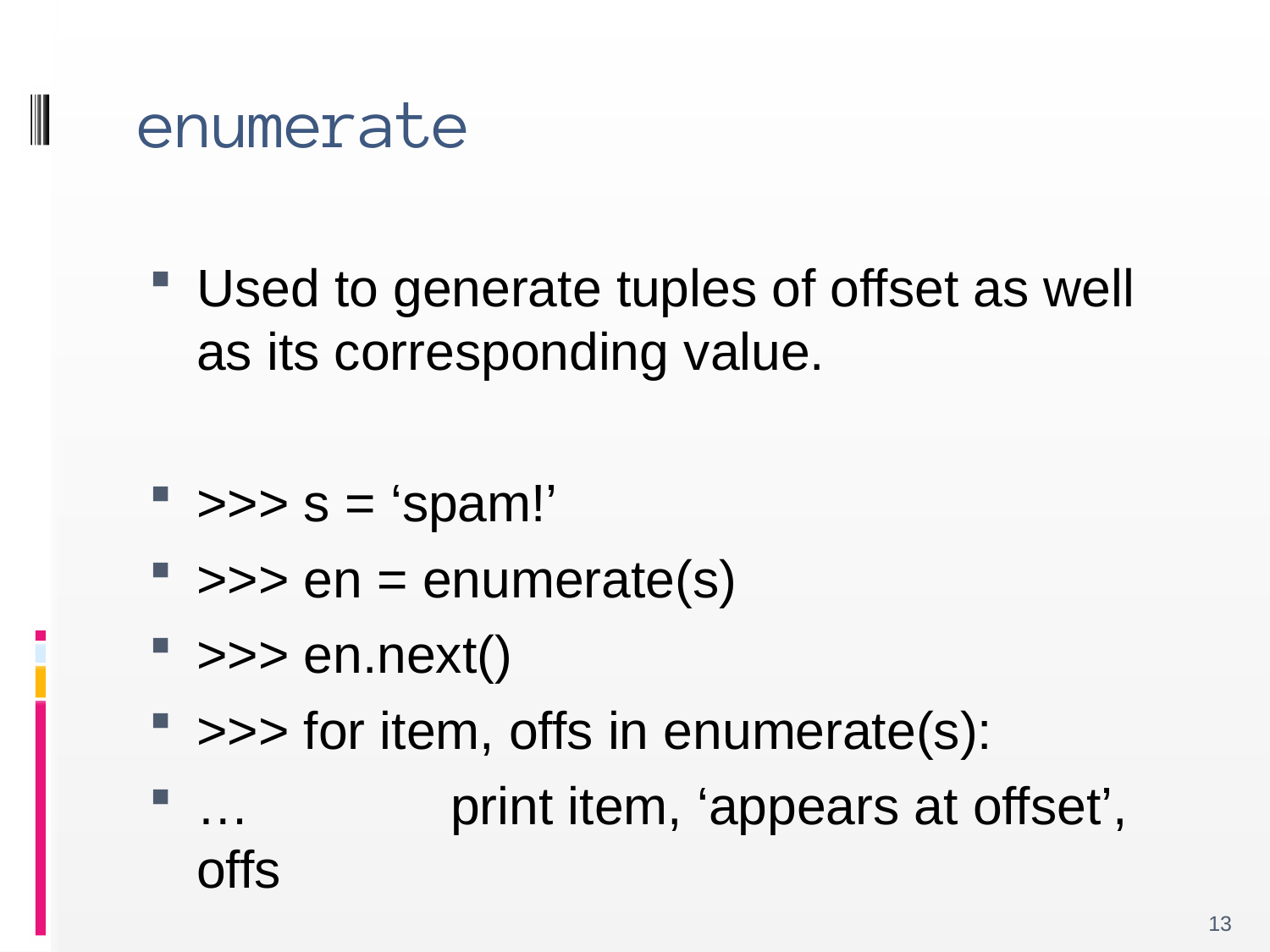

# enumerate
Used to generate tuples of offset as well as its corresponding value.

>>> s = ‘spam!’
>>> en = enumerate(s)
>>> en.next()
>>> for item, offs in enumerate(s):
…		print item, ‘appears at offset’, offs
13